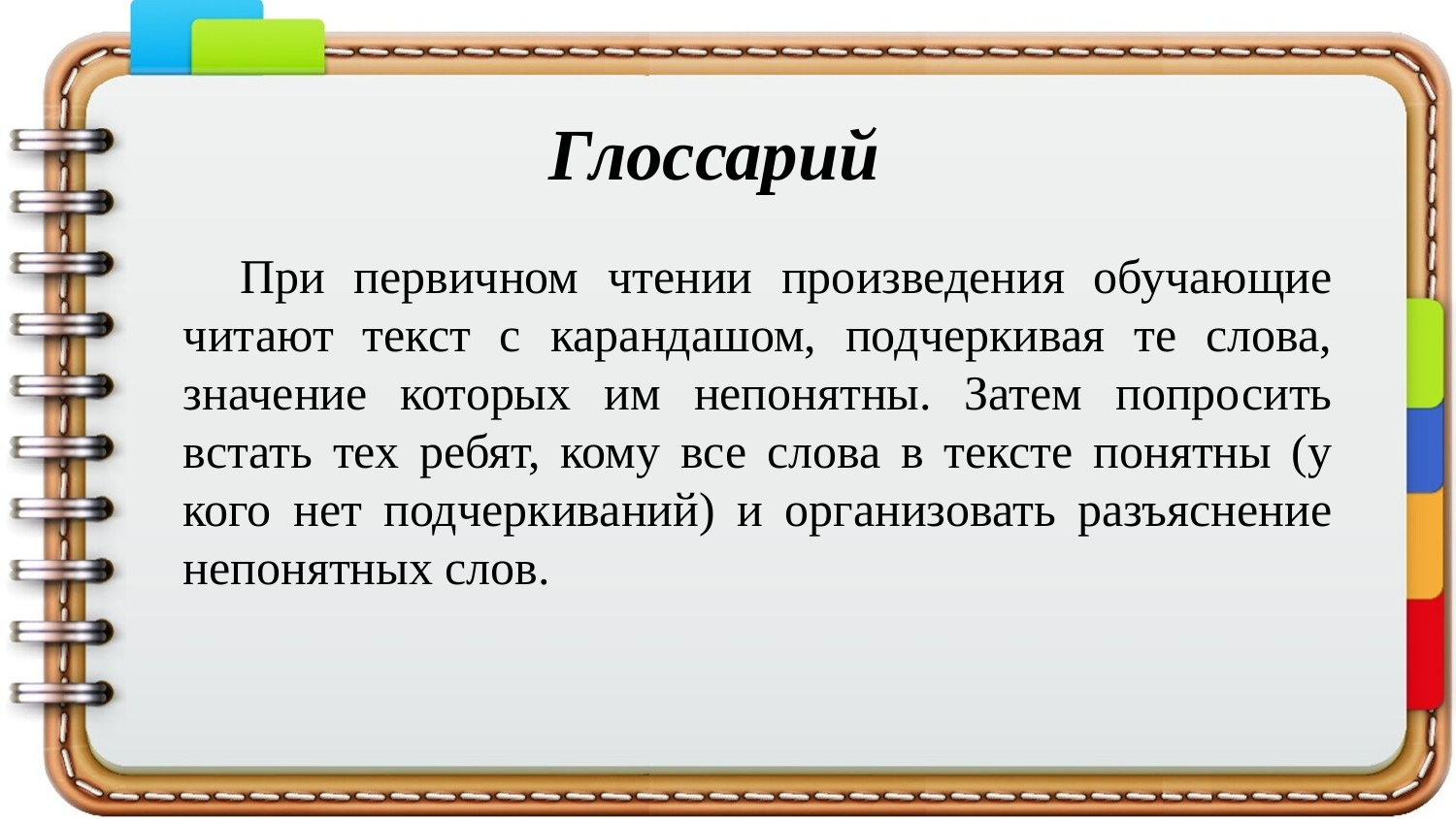

Глоссарий
При первичном чтении произведения обучающие читают текст с карандашом, подчеркивая те слова, значение которых им непонятны. Затем попросить встать тех ребят, кому все слова в тексте понятны (у кого нет подчеркиваний) и организовать разъяснение непонятных слов.